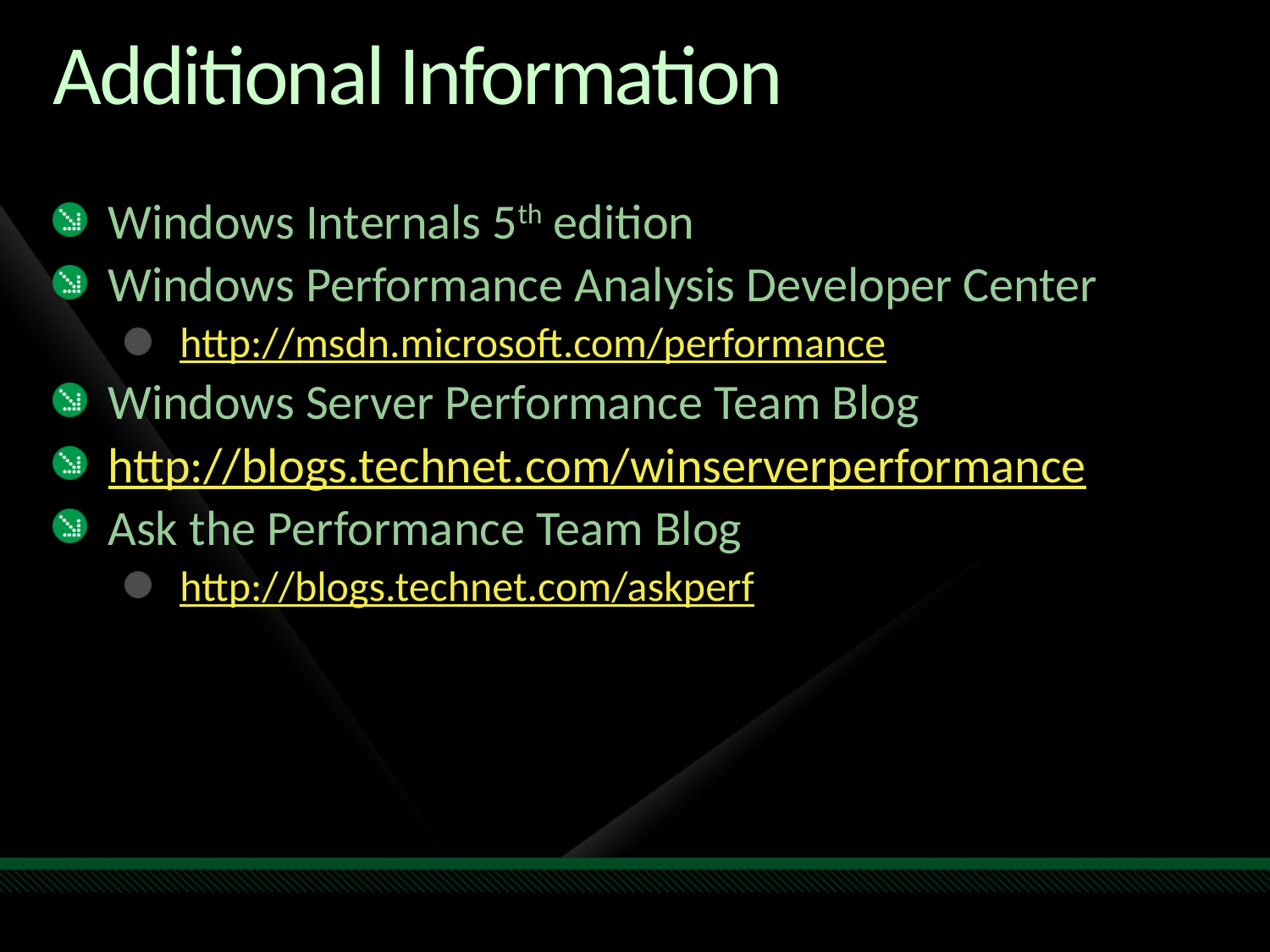

# Additional Information
Windows Internals 5th edition
Windows Performance Analysis Developer Center
http://msdn.microsoft.com/performance
Windows Server Performance Team Blog
http://blogs.technet.com/winserverperformance
Ask the Performance Team Blog
http://blogs.technet.com/askperf